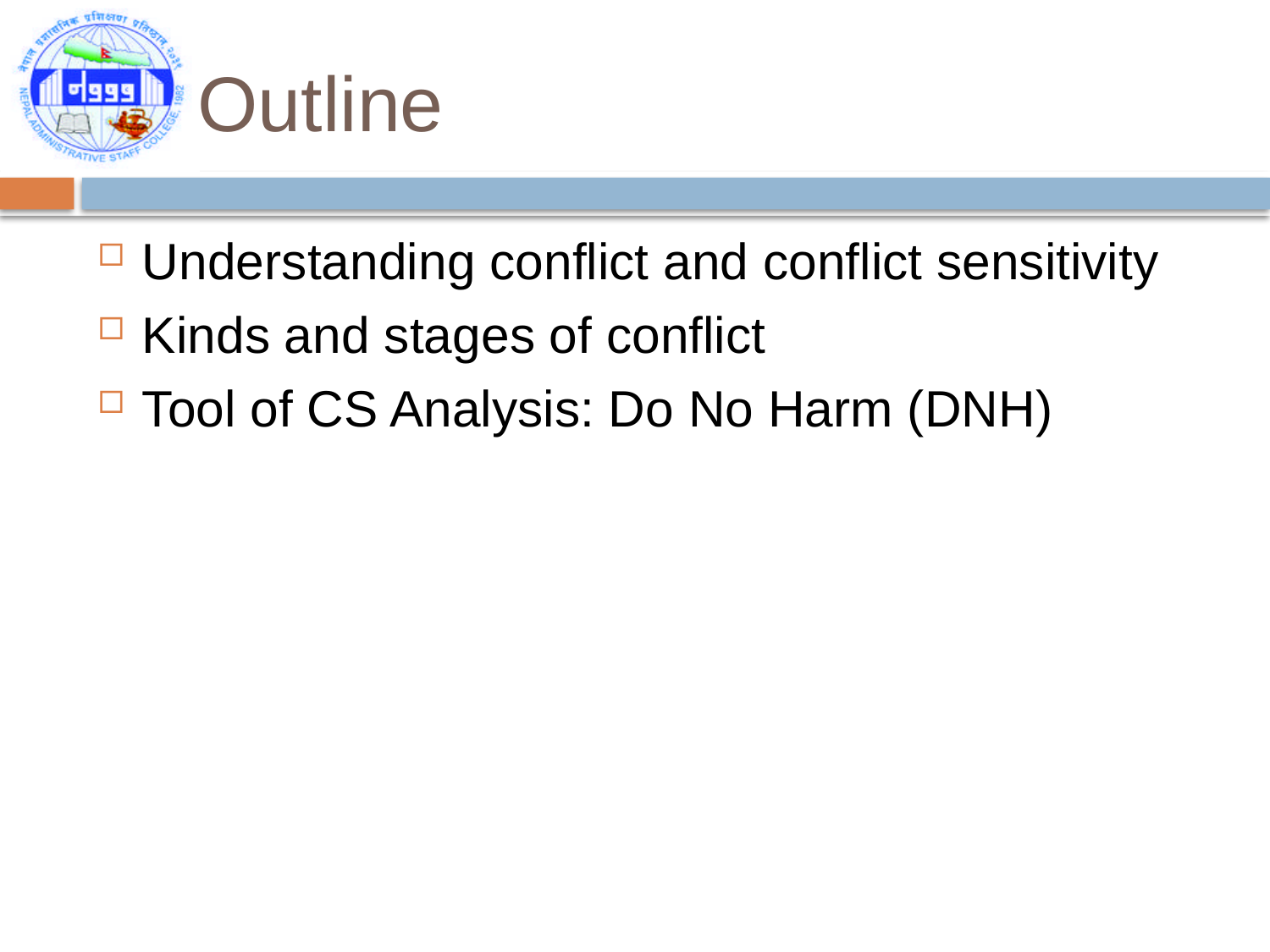

# Outline
Understanding conflict and conflict sensitivity
Kinds and stages of conflict
Tool of CS Analysis: Do No Harm (DNH)